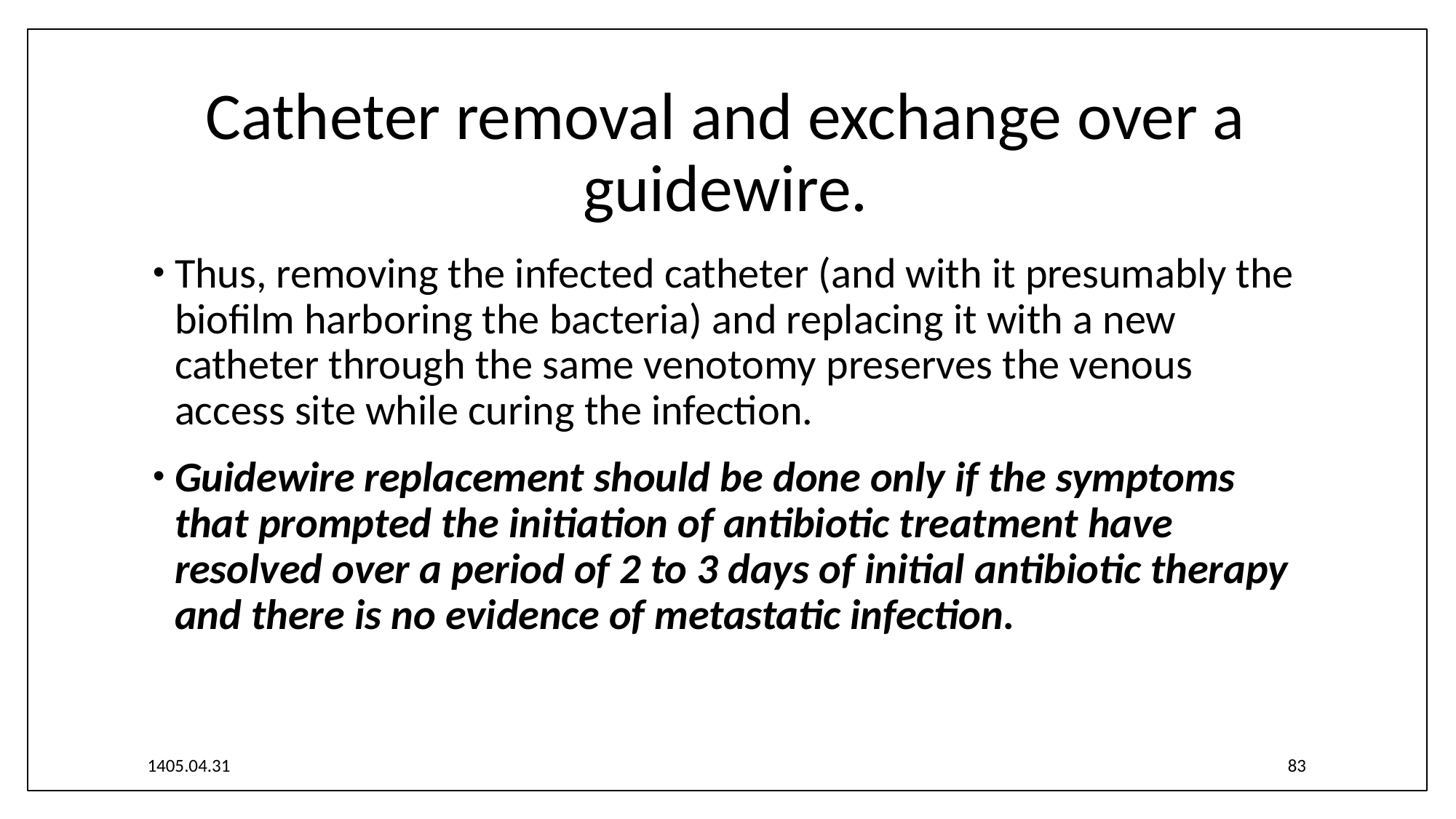

# Catheter removal and exchange over a guidewire.
Thus, removing the infected catheter (and with it presumably the biofilm harboring the bacteria) and replacing it with a new catheter through the same venotomy preserves the venous access site while curing the infection.
Guidewire replacement should be done only if the symptoms that prompted the initiation of antibiotic treatment have resolved over a period of 2 to 3 days of initial antibiotic therapy and there is no evidence of metastatic infection.
1405.04.31
83